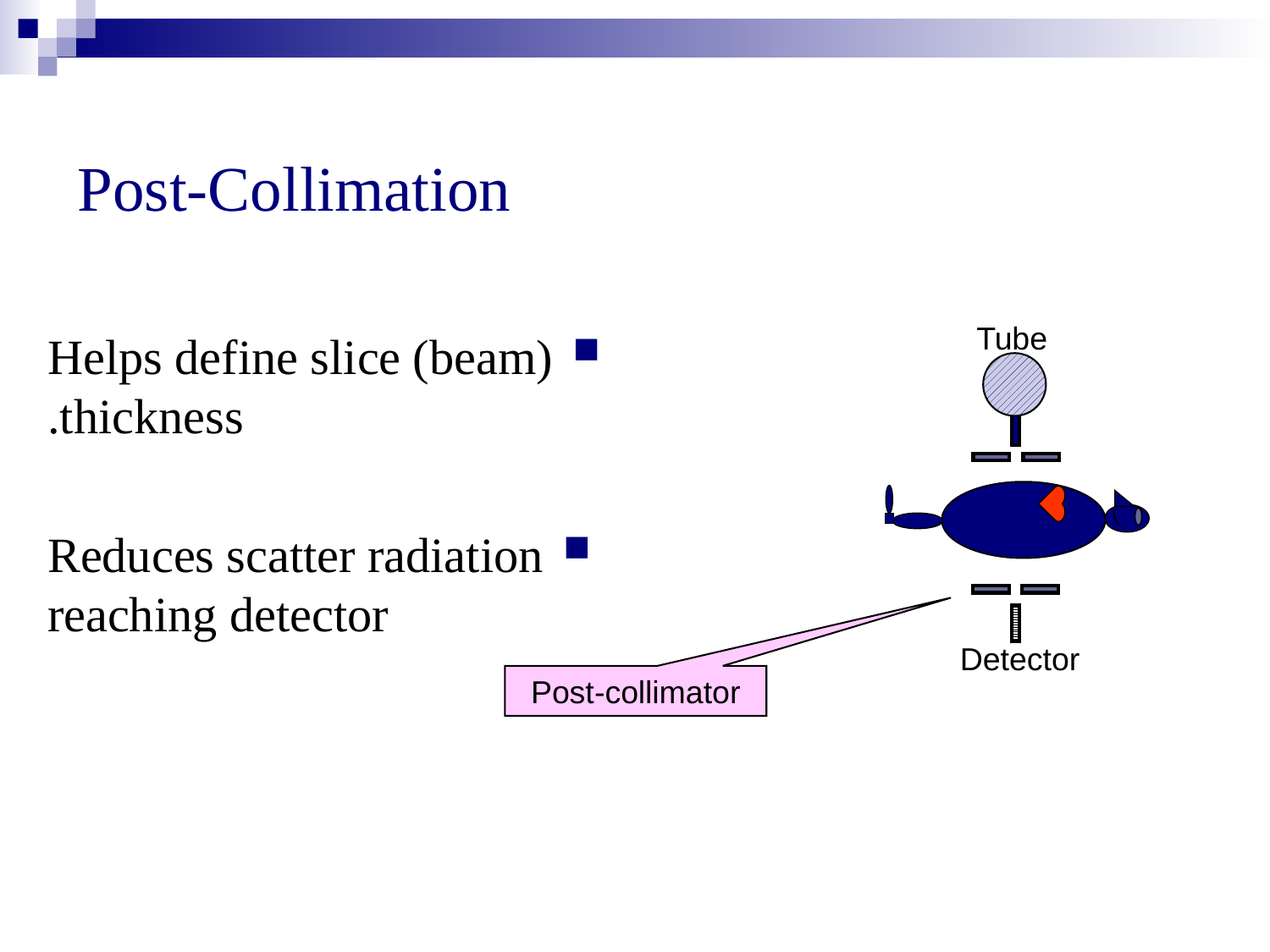

# Post-Collimation
Tube

Detector
Helps define slice (beam) thickness.

Reduces scatter radiation reaching detector

Post-collimator